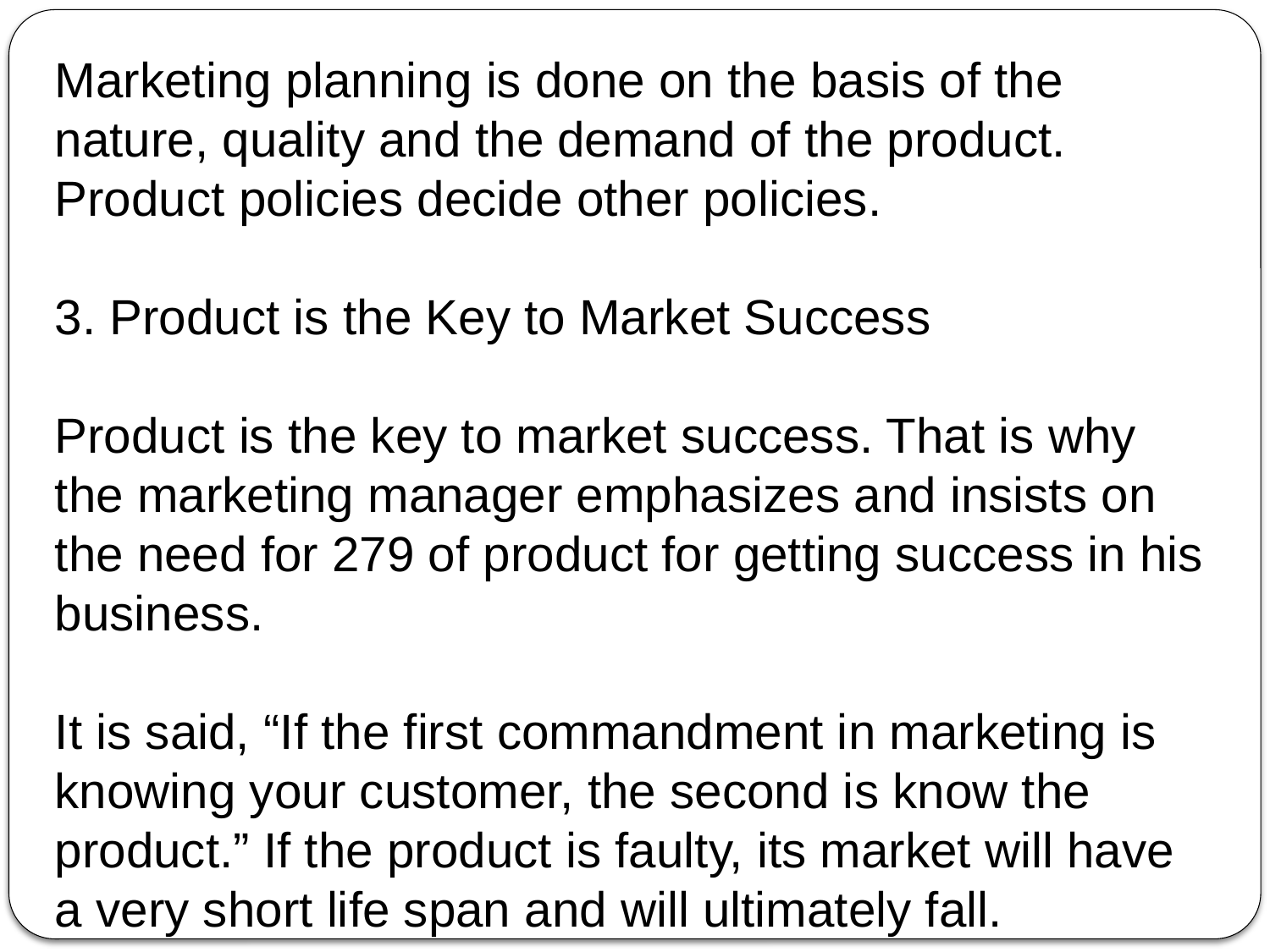

Marketing planning is done on the basis of the nature, quality and the demand of the product. Product policies decide other policies.

3. Product is the Key to Market Success

Product is the key to market success. That is why the marketing manager emphasizes and insists on the need for 279 of product for getting success in his business.

It is said, “If the first commandment in marketing is knowing your customer, the second is know the product.” If the product is faulty, its market will have a very short life span and will ultimately fall.